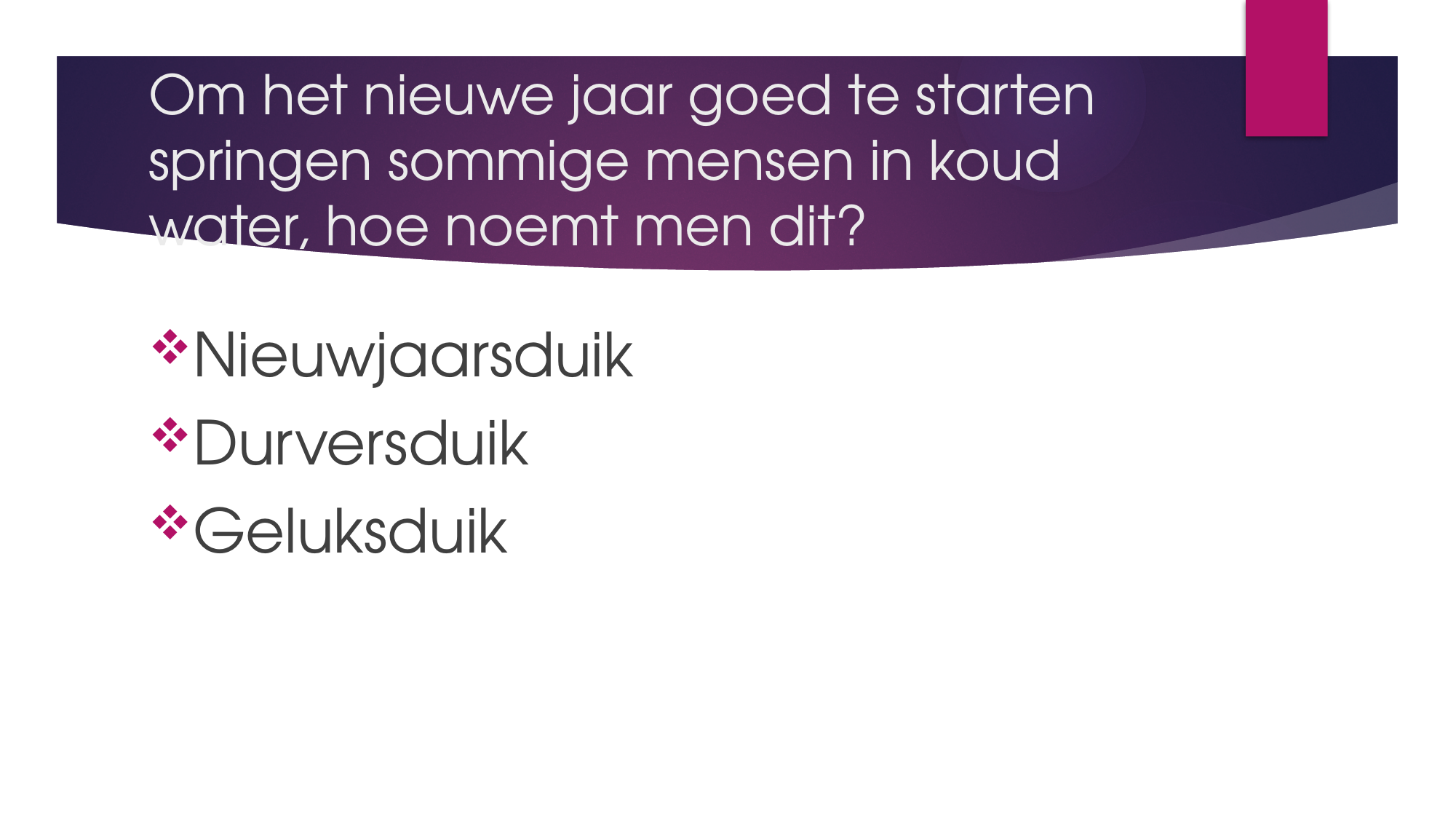

# Om het nieuwe jaar goed te starten springen sommige mensen in koud water, hoe noemt men dit?
Nieuwjaarsduik
Durversduik
Geluksduik